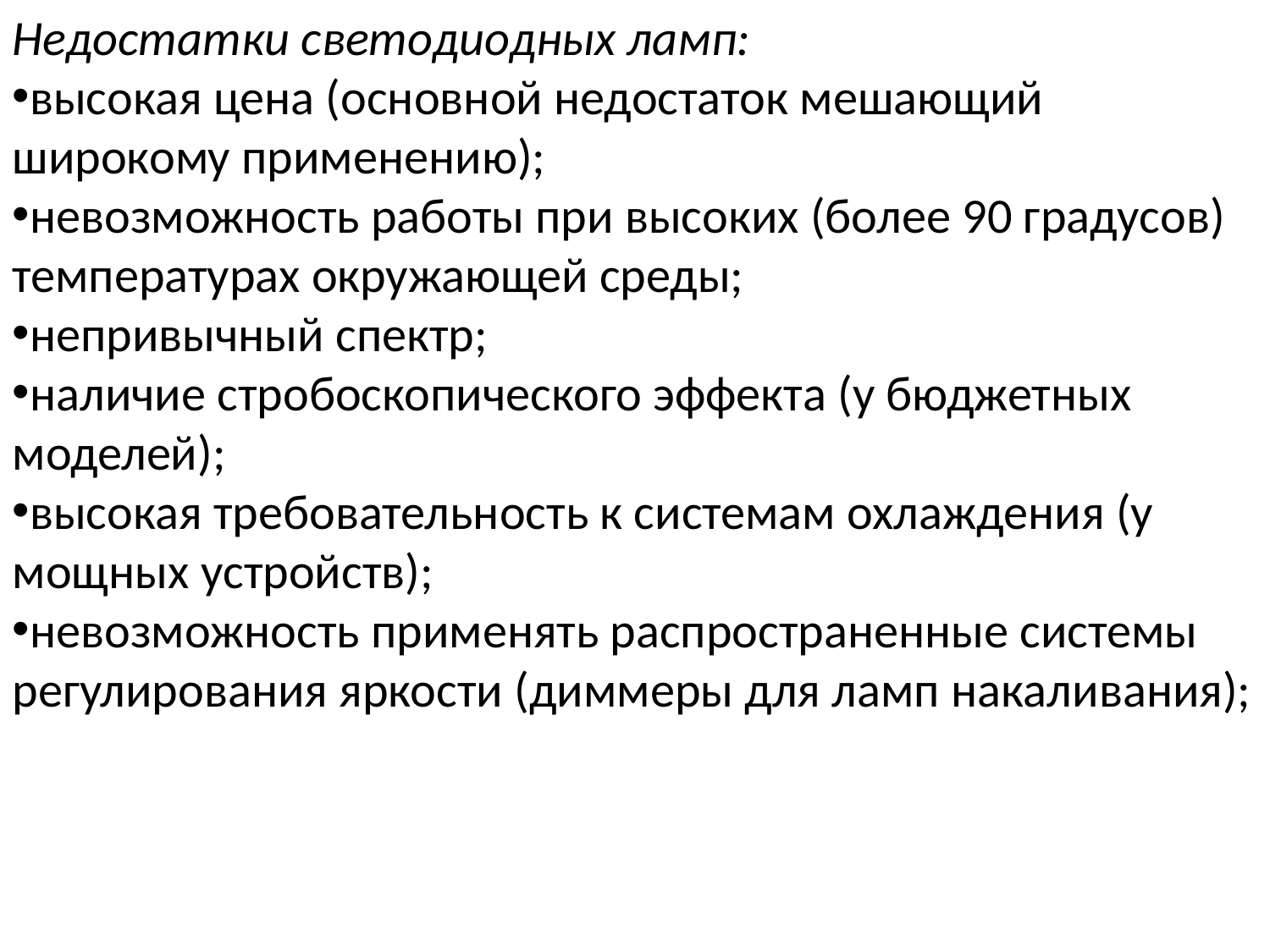

Недостатки светодиодных ламп:
высокая цена (основной недостаток мешающий широкому применению);
невозможность работы при высоких (более 90 градусов) температурах окружающей среды;
непривычный спектр;
наличие стробоскопического эффекта (у бюджетных моделей);
высокая требовательность к системам охлаждения (у мощных устройств);
невозможность применять распространенные системы регулирования яркости (диммеры для ламп накаливания);